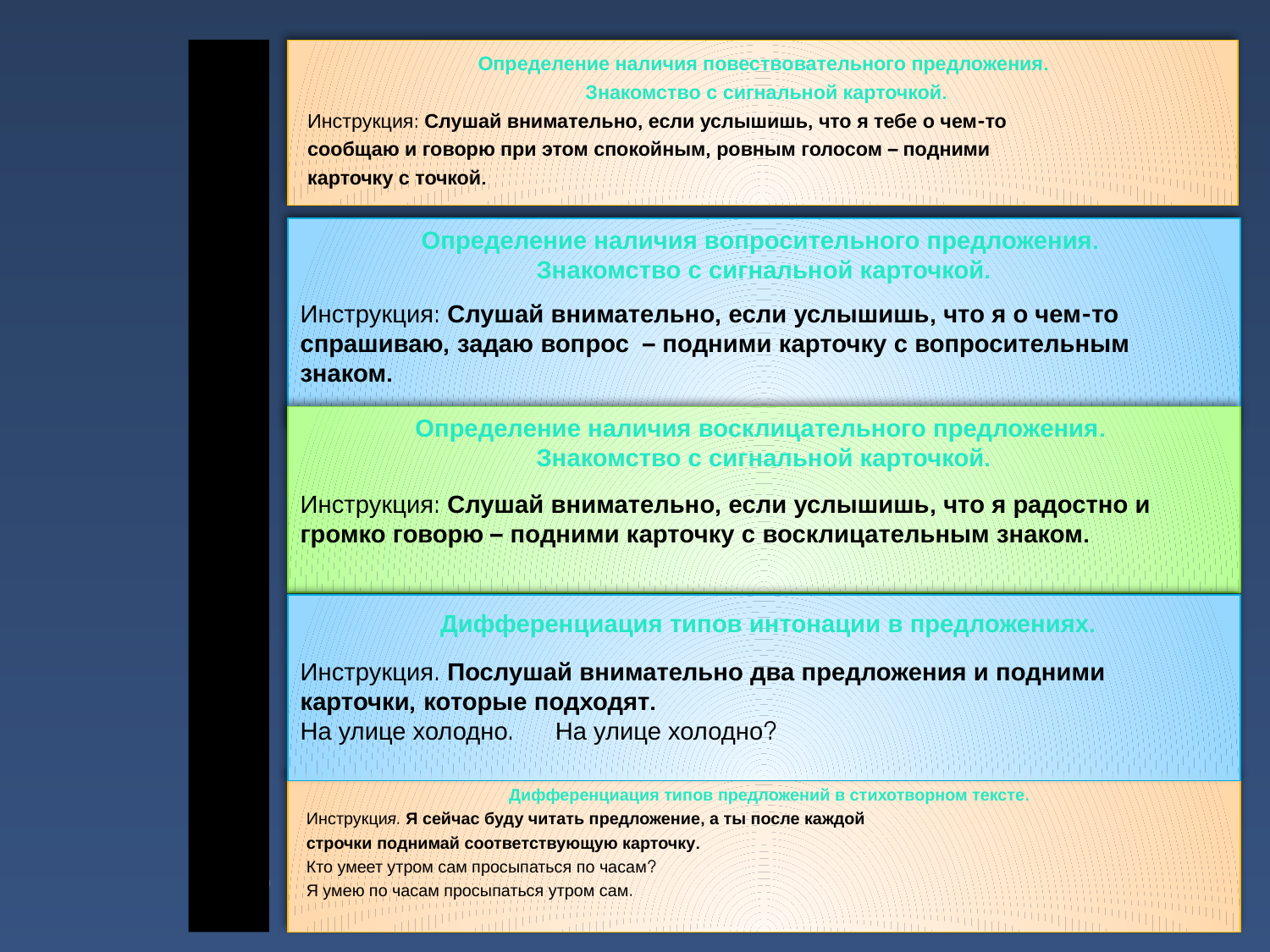

Определение наличия повествовательного предложения.
Знакомство с сигнальной карточкой.
Инструкция: Слушай внимательно, если услышишь, что я тебе о чем-то
сообщаю и говорю при этом спокойным, ровным голосом – подними
карточку с точкой.

# Восприятие  интонации.
Определение наличия вопросительного предложения.
Знакомство с сигнальной карточкой.

Инструкция: Слушай внимательно, если услышишь, что я о чем-то спрашиваю, задаю вопрос  – подними карточку с вопросительным знаком.

Определение наличия восклицательного предложения.
Знакомство с сигнальной карточкой.

Инструкция: Слушай внимательно, если услышишь, что я радостно и громко говорю – подними карточку с восклицательным знаком.

 Дифференциация типов интонации в предложениях.

Инструкция. Послушай внимательно два предложения и подними карточки, которые подходят.
На улице холодно.      На улице холодно?

 Дифференциация типов предложений в стихотворном тексте.
Инструкция. Я сейчас буду читать предложение, а ты после каждой
строчки поднимай соответствующую карточку.
Кто умеет утром сам просыпаться по часам?
Я умею по часам просыпаться утром сам.